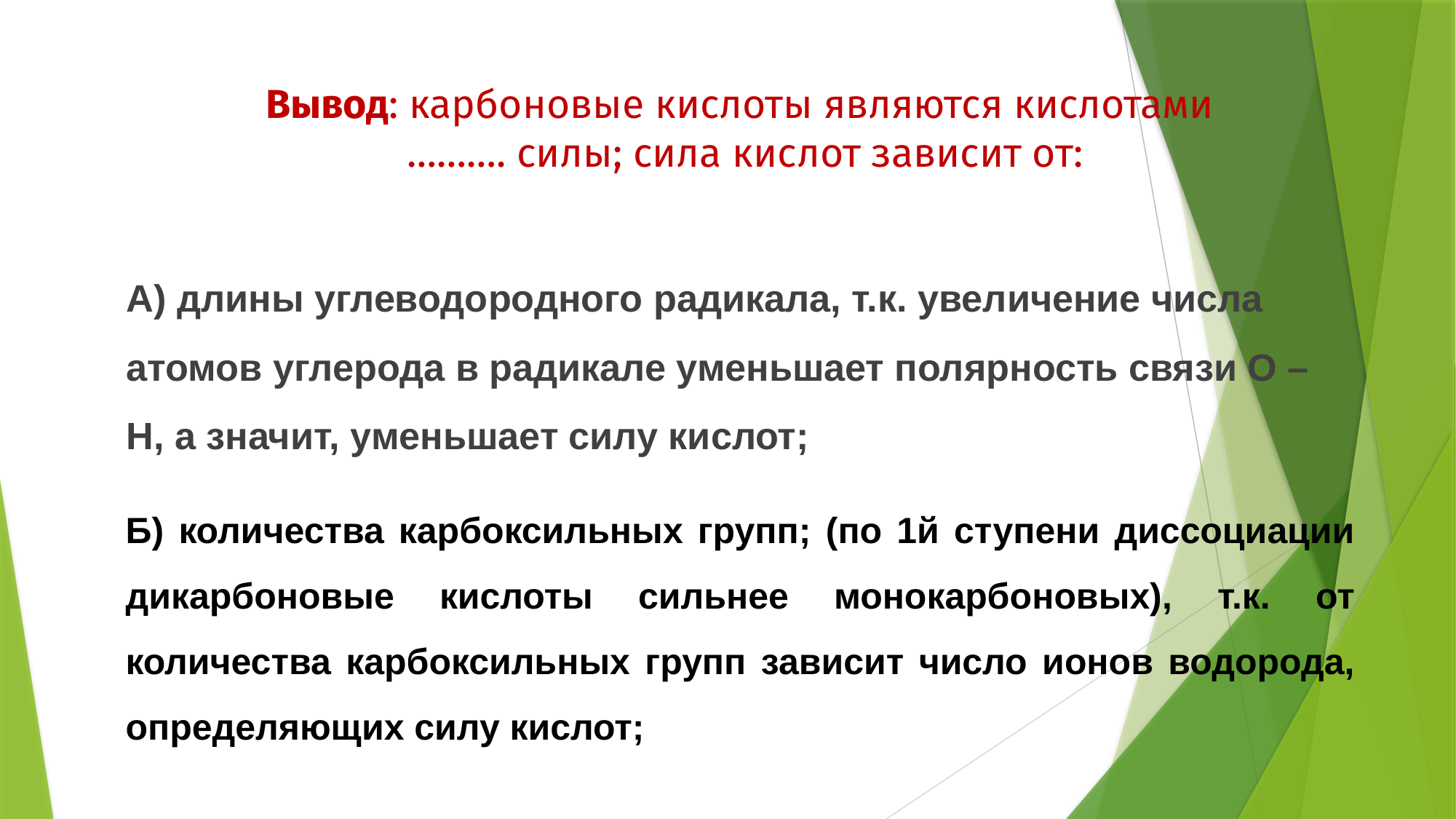

# Вывод: карбоновые кислоты являются кислотами ………. силы; сила кислот зависит от:
А) длины углеводородного радикала, т.к. увеличение числа атомов углерода в радикале уменьшает полярность связи О – Н, а значит, уменьшает силу кислот;

Б) количества карбоксильных групп; (по 1й ступени диссоциации дикарбоновые кислоты сильнее монокарбоновых), т.к. от количества карбоксильных групп зависит число ионов водорода, определяющих силу кислот;